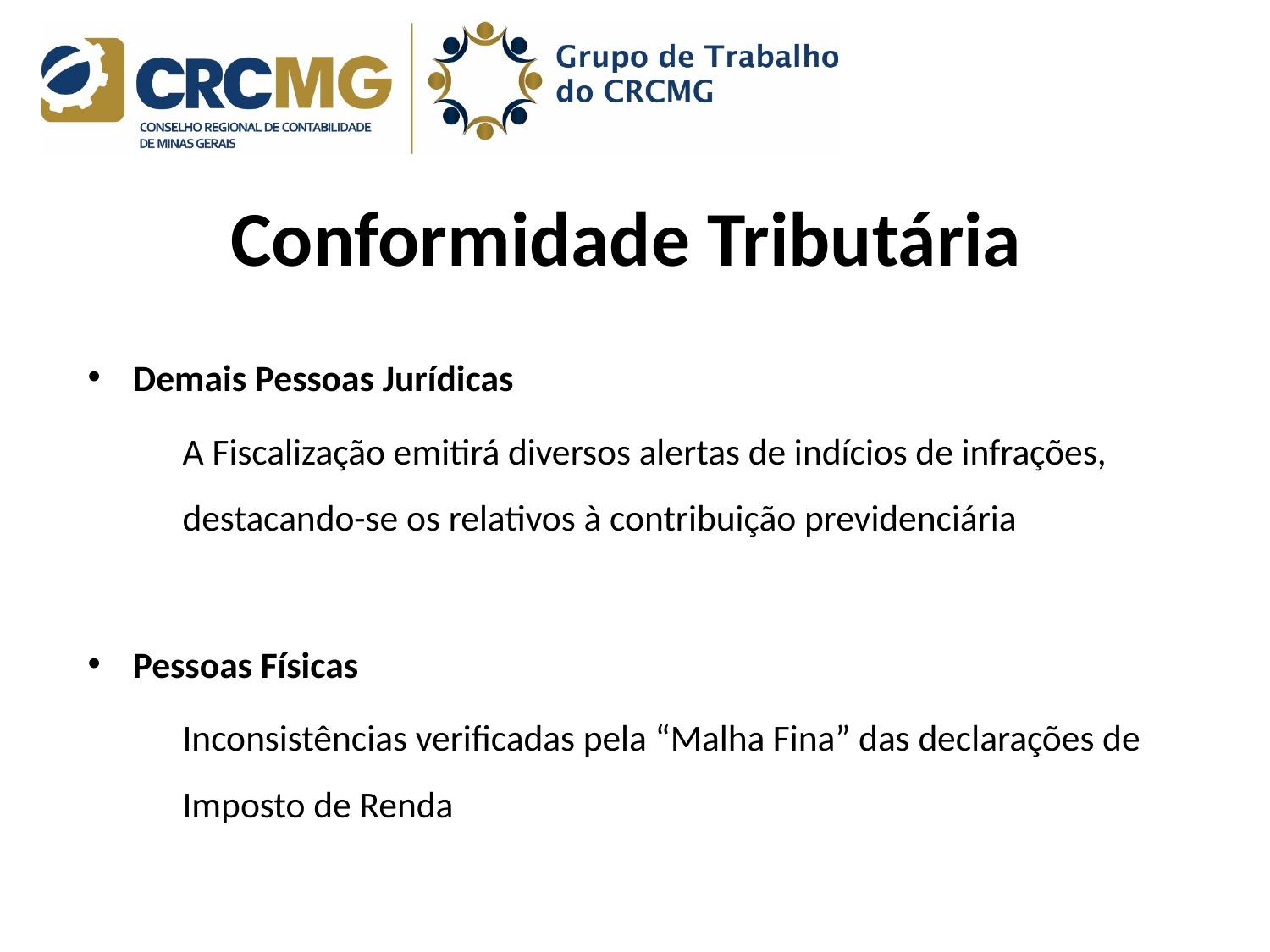

# Conformidade Tributária
Demais Pessoas Jurídicas
	A Fiscalização emitirá diversos alertas de indícios de infrações, destacando-se os relativos à contribuição previdenciária

Pessoas Físicas
	Inconsistências verificadas pela “Malha Fina” das declarações de Imposto de Renda